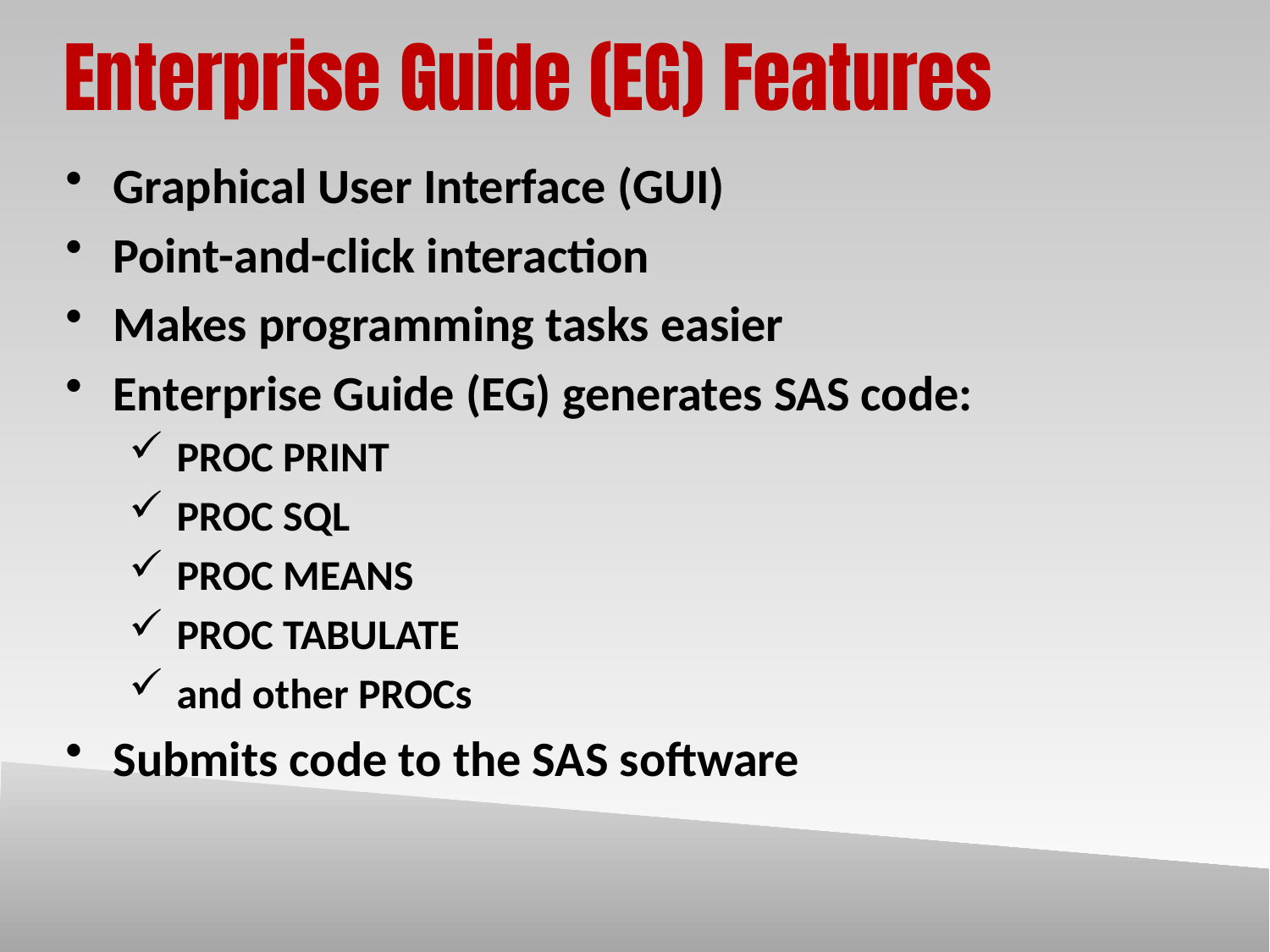

Enterprise Guide (EG) Features
Graphical User Interface (GUI)
Point-and-click interaction
Makes programming tasks easier
Enterprise Guide (EG) generates SAS code:
PROC PRINT
PROC SQL
PROC MEANS
PROC TABULATE
and other PROCs
Submits code to the SAS software